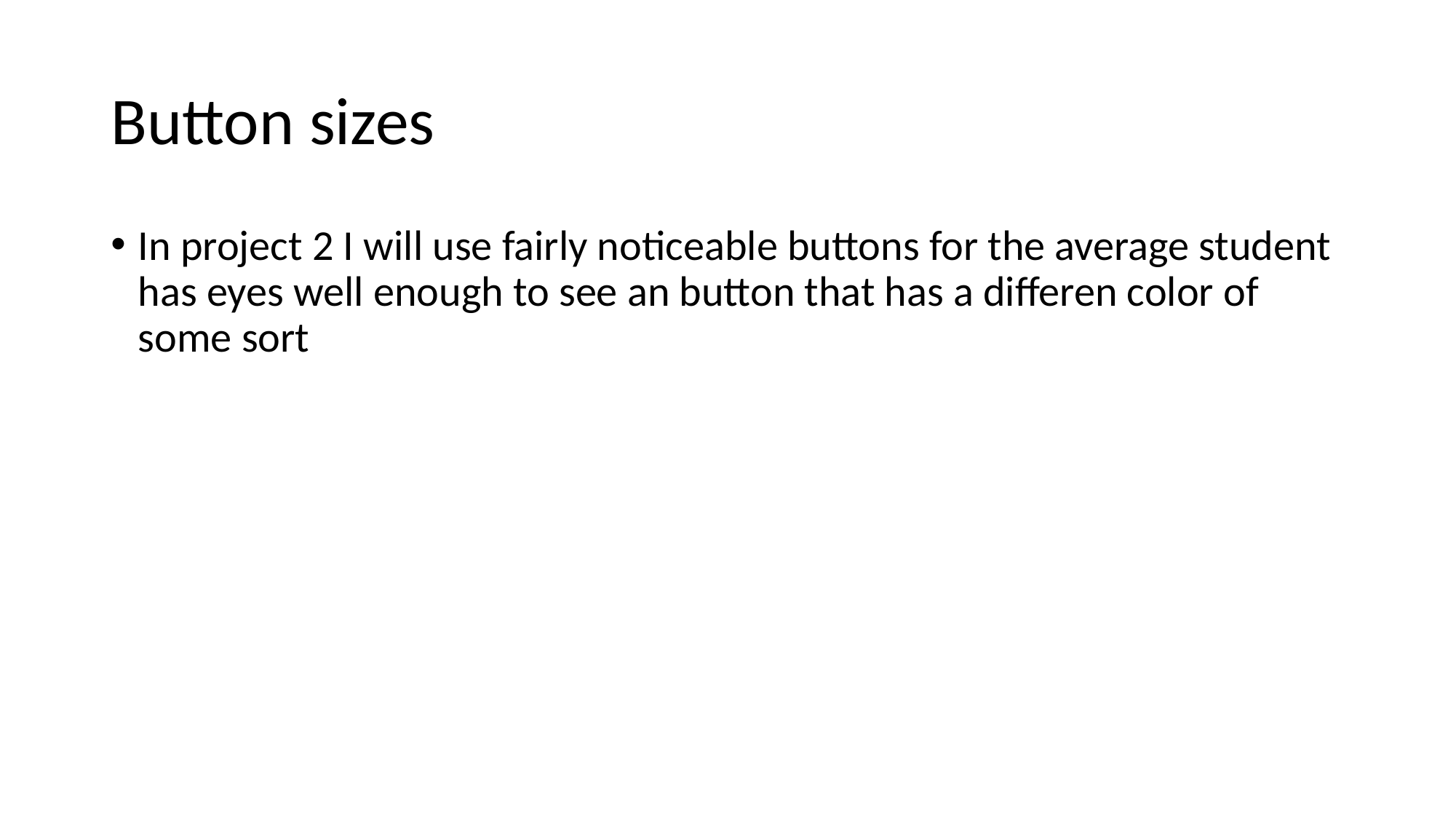

# Button sizes
In project 2 I will use fairly noticeable buttons for the average student has eyes well enough to see an button that has a differen color of some sort